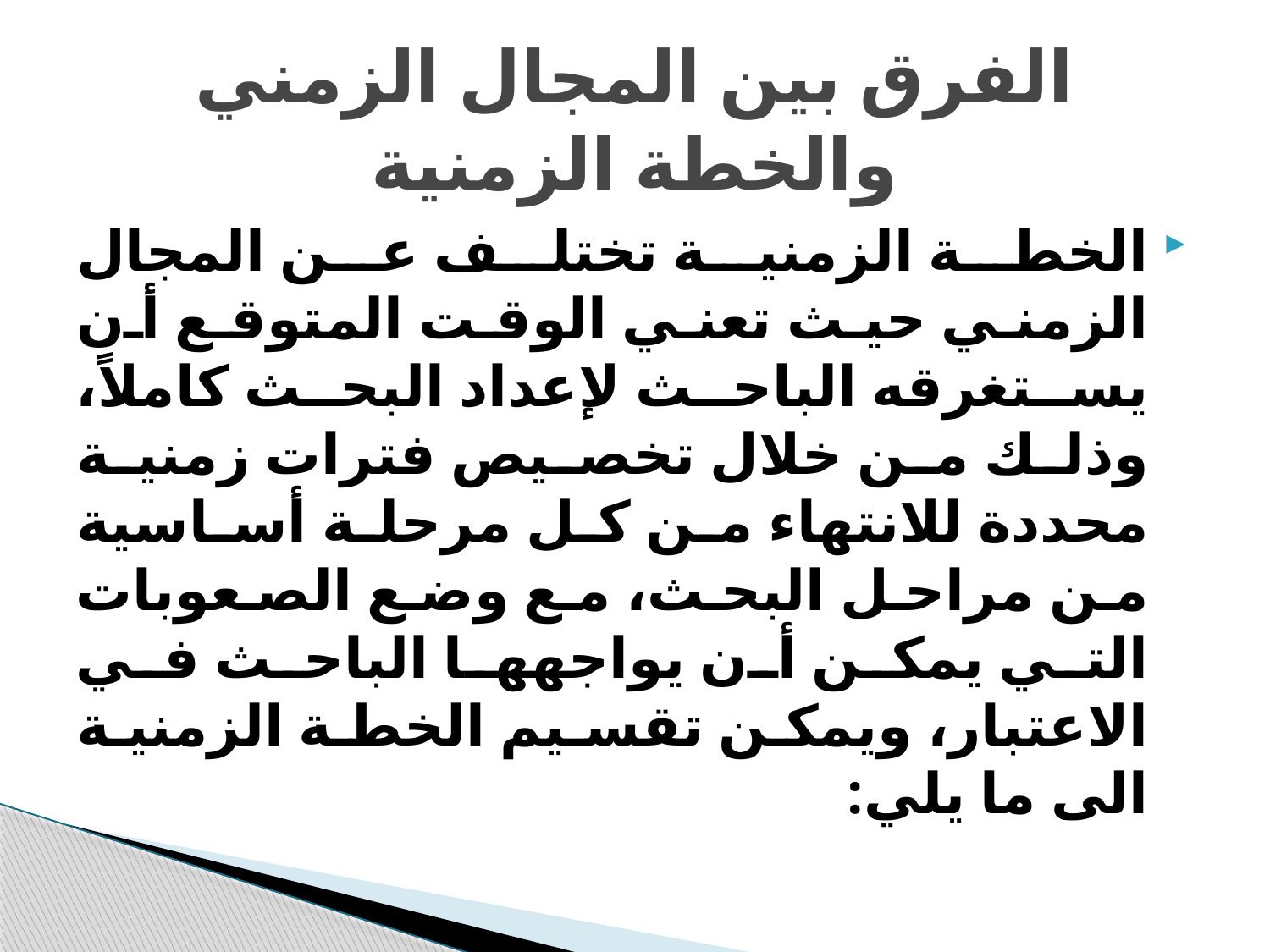

# الفرق بين المجال الزمني والخطة الزمنية
الخطة الزمنية تختلف عن المجال الزمني حيث تعني الوقت المتوقع أن يستغرقه الباحث لإعداد البحث كاملاً، وذلك من خلال تخصيص فترات زمنية محددة للانتهاء من كل مرحلة أساسية من مراحل البحث، مع وضع الصعوبات التي يمكن أن يواجهها الباحث في الاعتبار، ويمكن تقسيم الخطة الزمنية الى ما يلي: